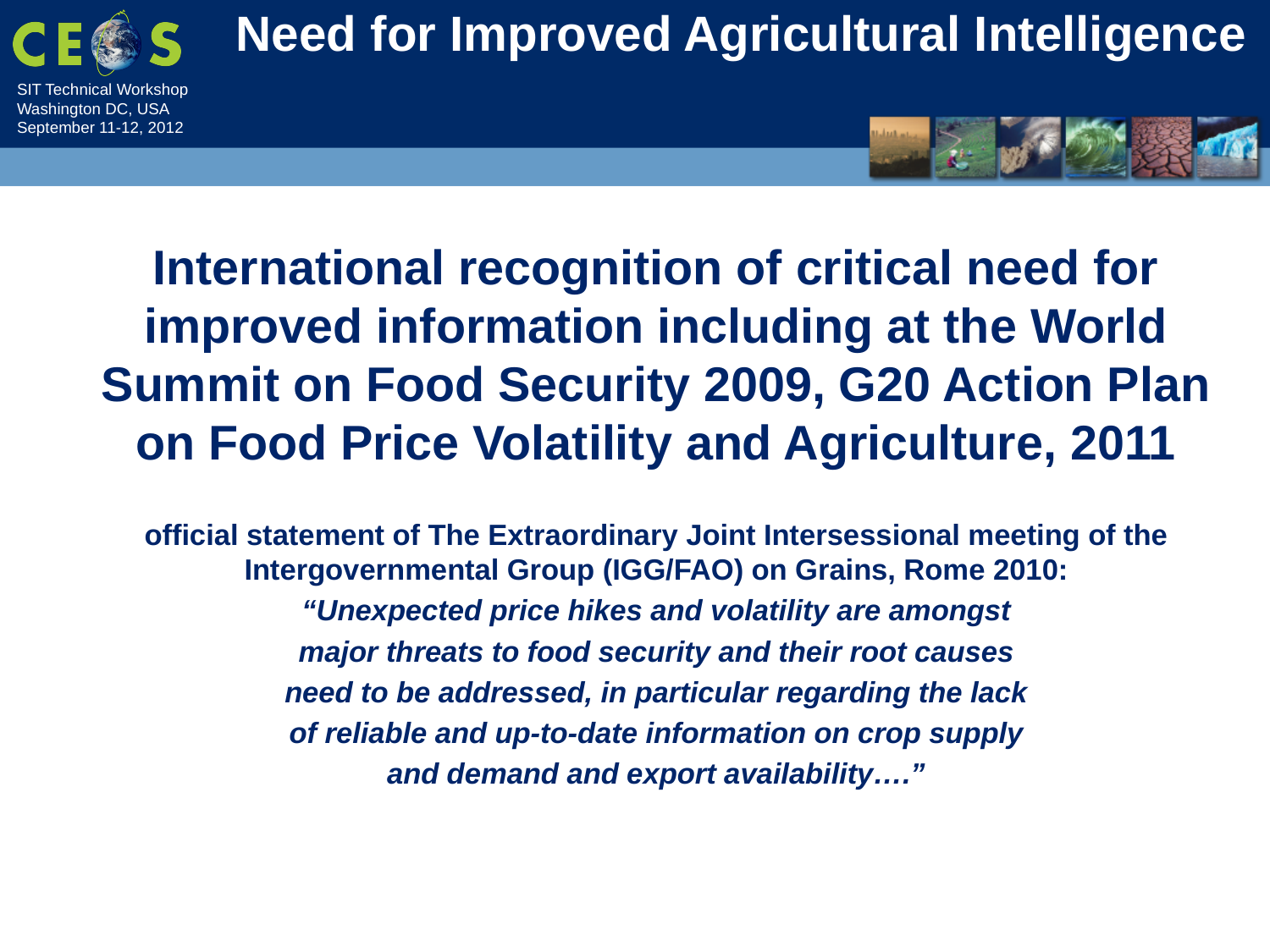

# Need for Improved Agricultural Intelligence
International recognition of critical need for improved information including at the World Summit on Food Security 2009, G20 Action Plan on Food Price Volatility and Agriculture, 2011

official statement of The Extraordinary Joint Intersessional meeting of the Intergovernmental Group (IGG/FAO) on Grains, Rome 2010:
“Unexpected price hikes and volatility are amongst
major threats to food security and their root causes
need to be addressed, in particular regarding the lack
of reliable and up-to-date information on crop supply
and demand and export availability….”